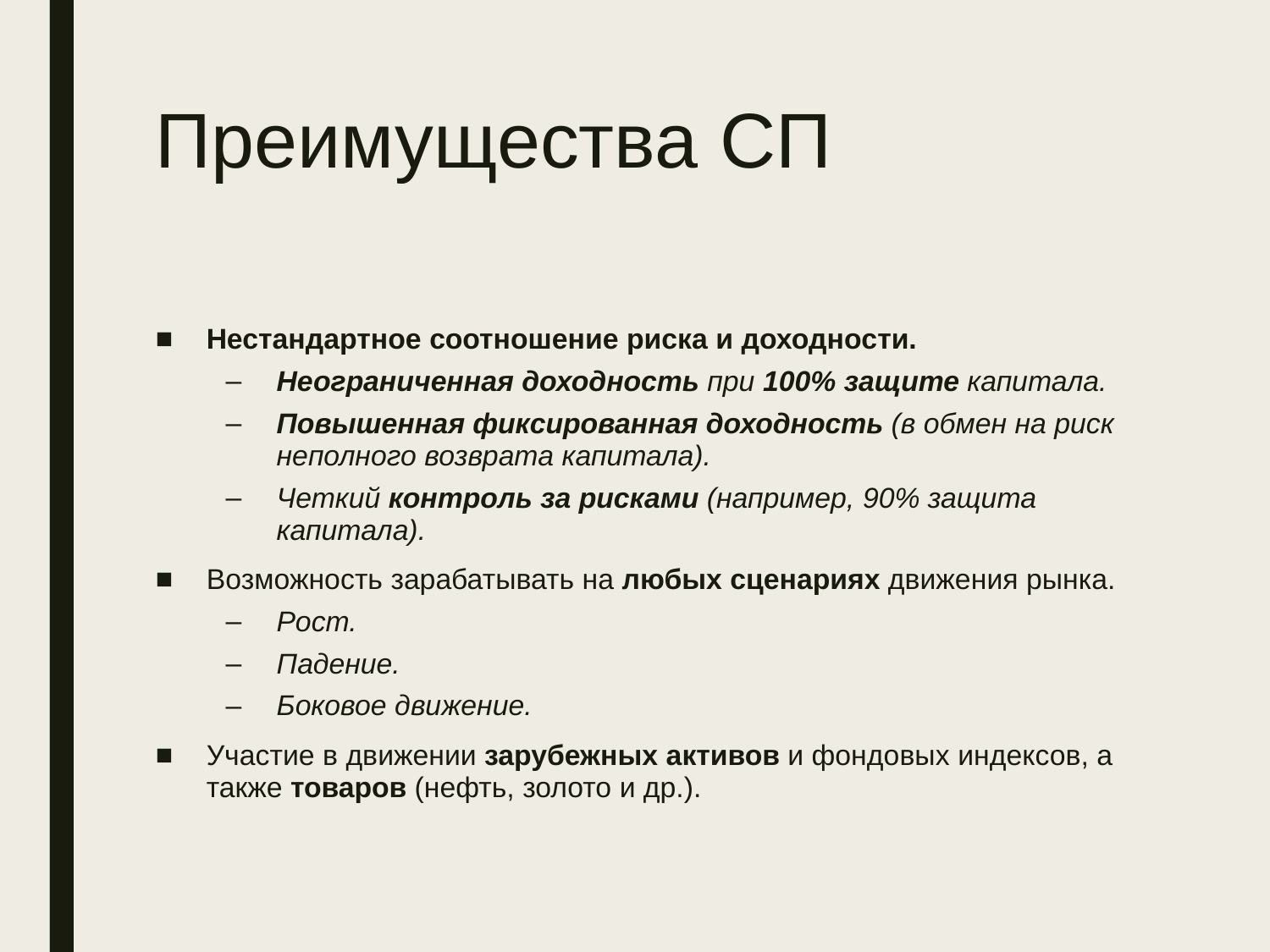

# Преимущества СП
Нестандартное соотношение риска и доходности.
Неограниченная доходность при 100% защите капитала.
Повышенная фиксированная доходность (в обмен на риск неполного возврата капитала).
Четкий контроль за рисками (например, 90% защита капитала).
Возможность зарабатывать на любых сценариях движения рынка.
Рост.
Падение.
Боковое движение.
Участие в движении зарубежных активов и фондовых индексов, а также товаров (нефть, золото и др.).